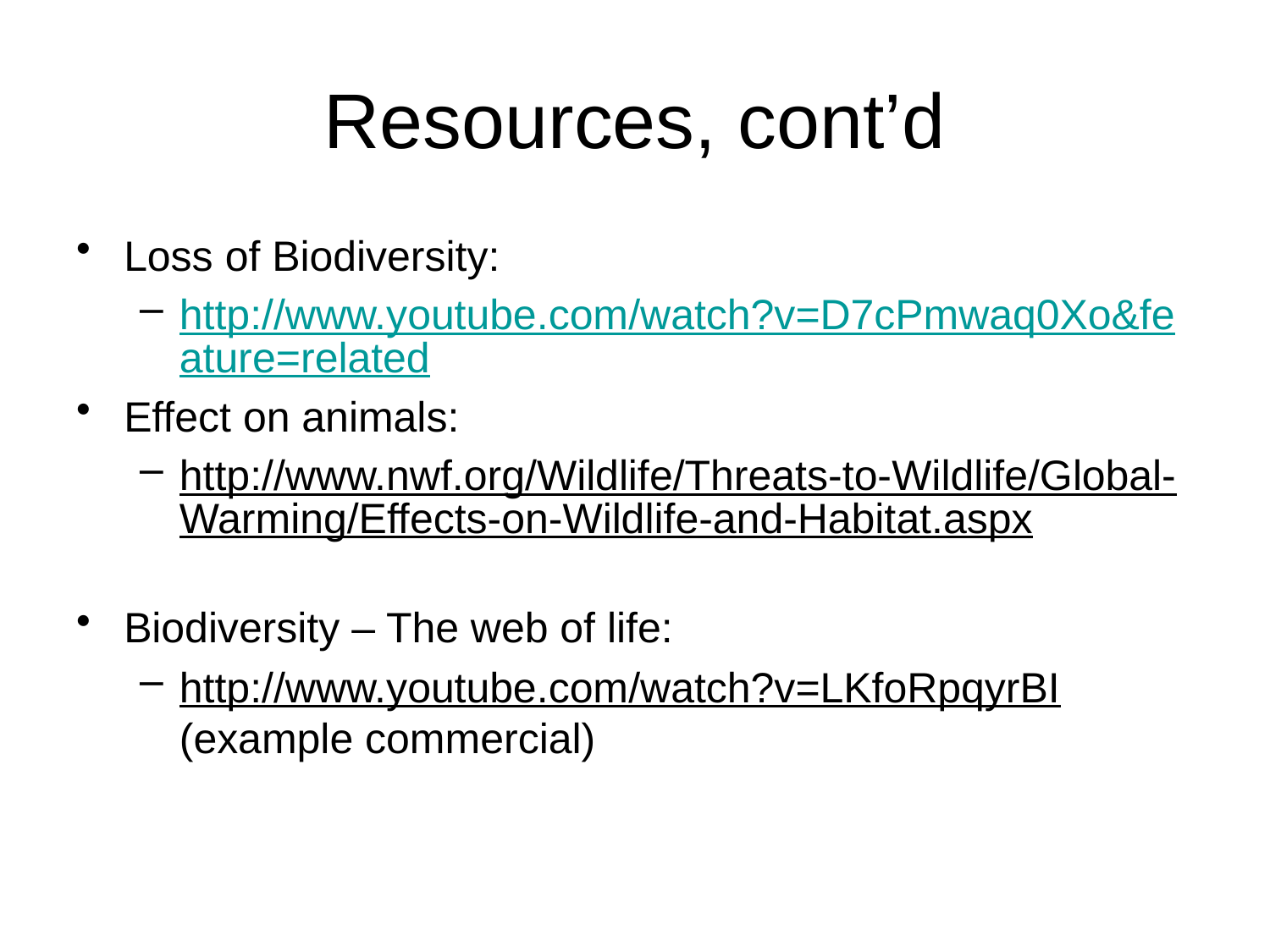

# Resources, cont’d
Loss of Biodiversity:
http://www.youtube.com/watch?v=D7cPmwaq0Xo&feature=related
Effect on animals:
http://www.nwf.org/Wildlife/Threats-to-Wildlife/Global-Warming/Effects-on-Wildlife-and-Habitat.aspx
Biodiversity – The web of life:
http://www.youtube.com/watch?v=LKfoRpqyrBI (example commercial)